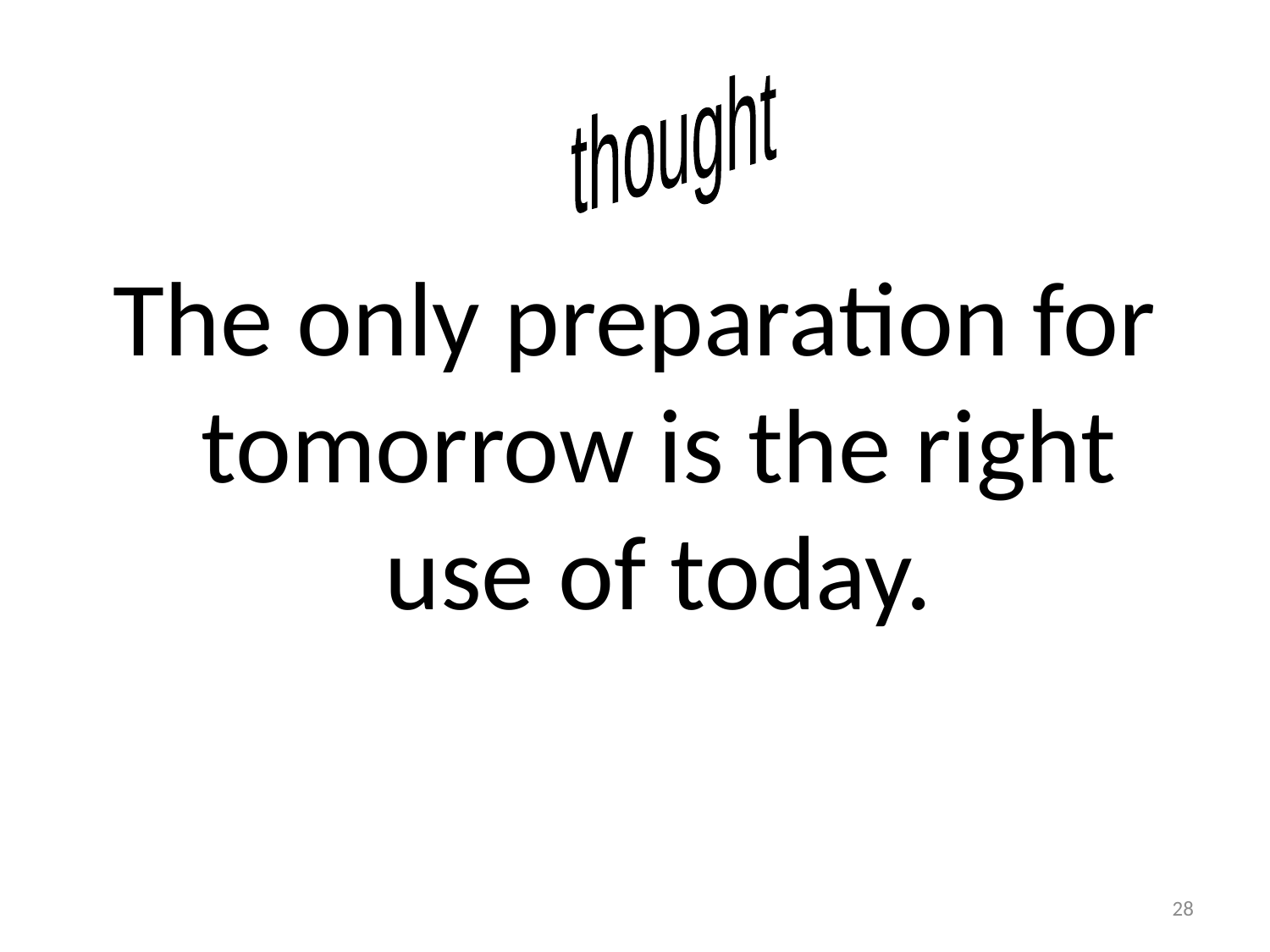

thought
The only preparation for tomorrow is the right use of today.
28